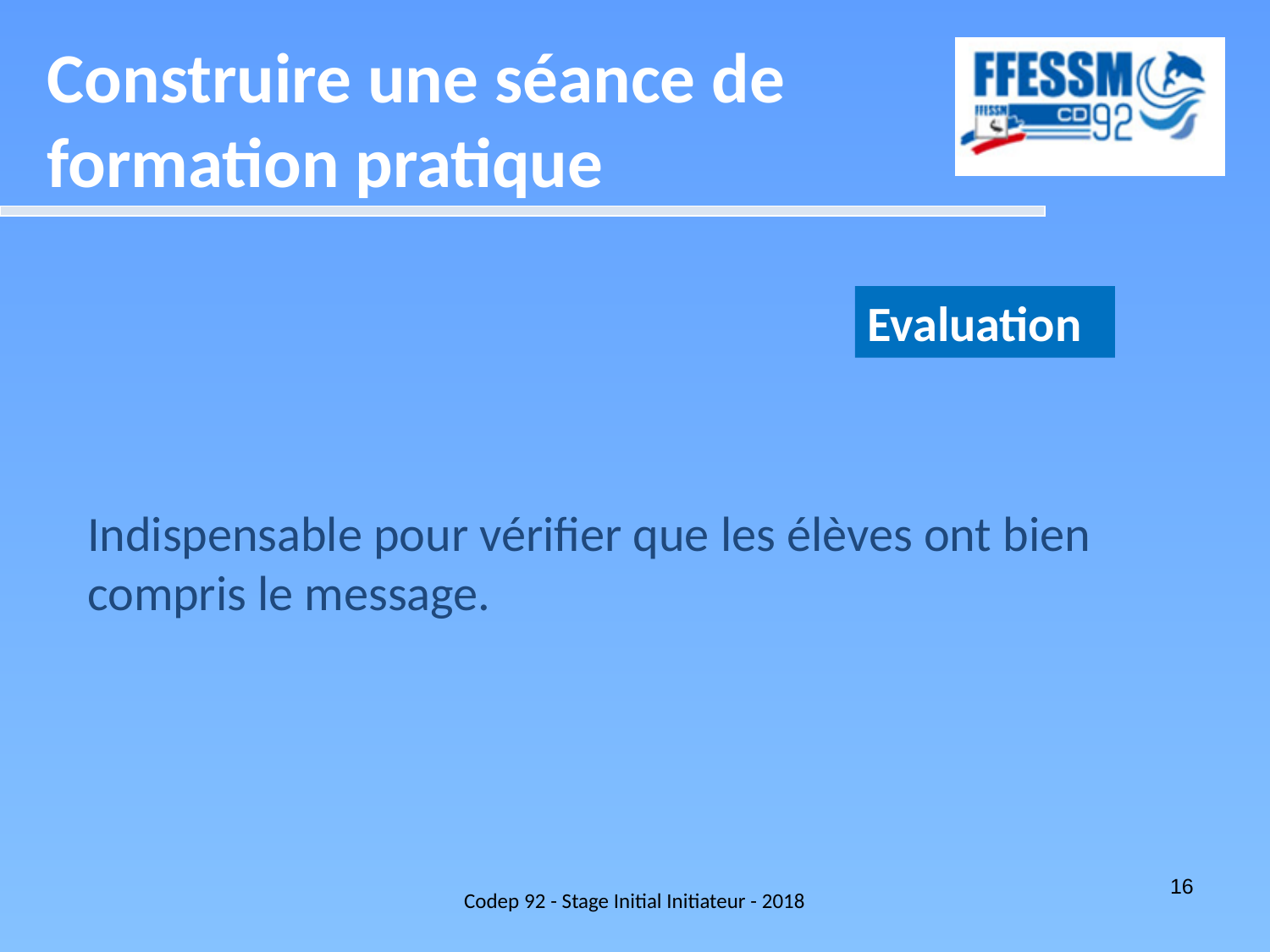

Construire une séance de formation pratique
Evaluation
Indispensable pour vérifier que les élèves ont bien compris le message.
Codep 92 - Stage Initial Initiateur - 2018
16